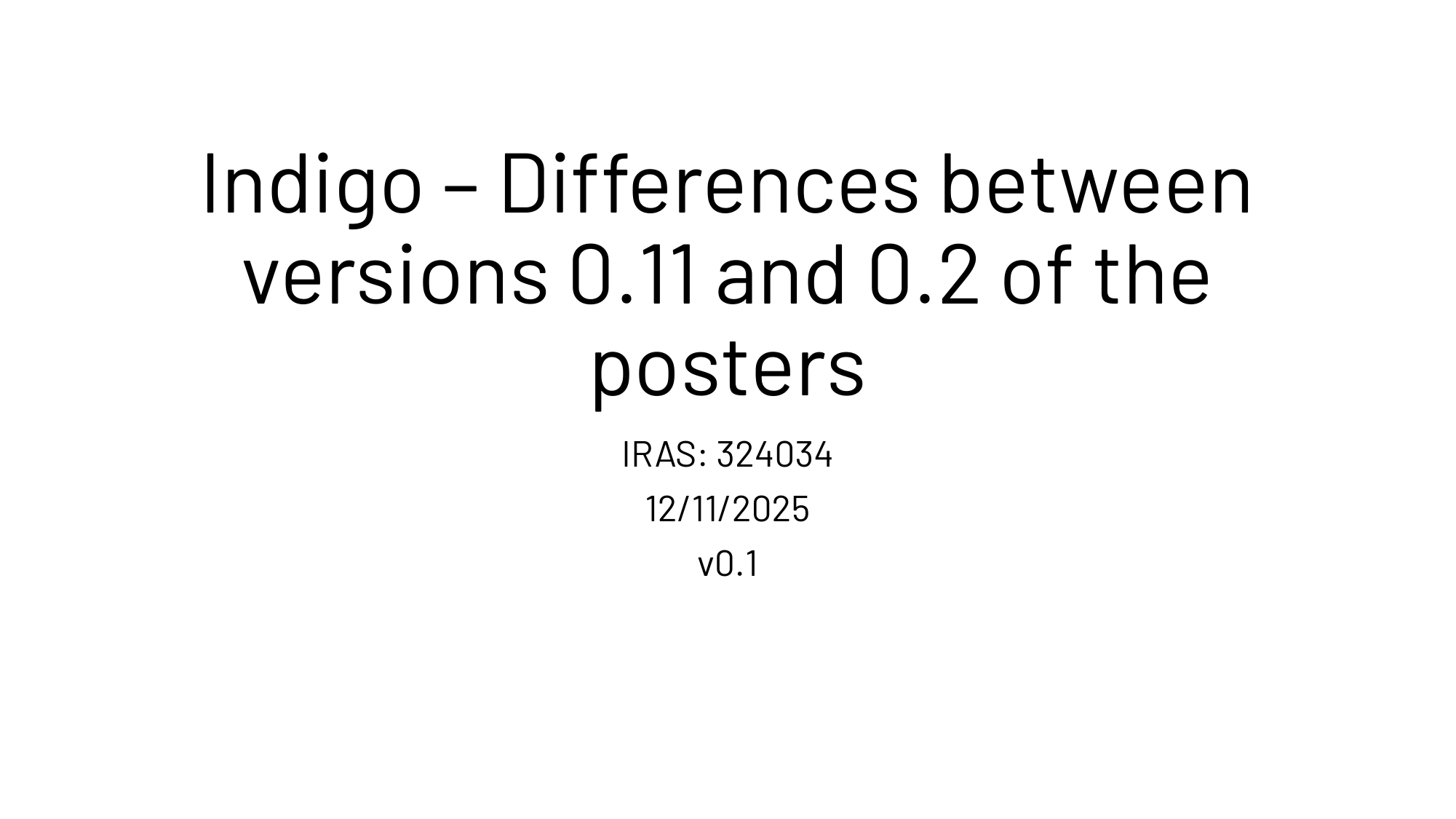

# Indigo – Differences between versions 0.11 and 0.2 of the posters
IRAS: 324034
12/11/2025
v0.1